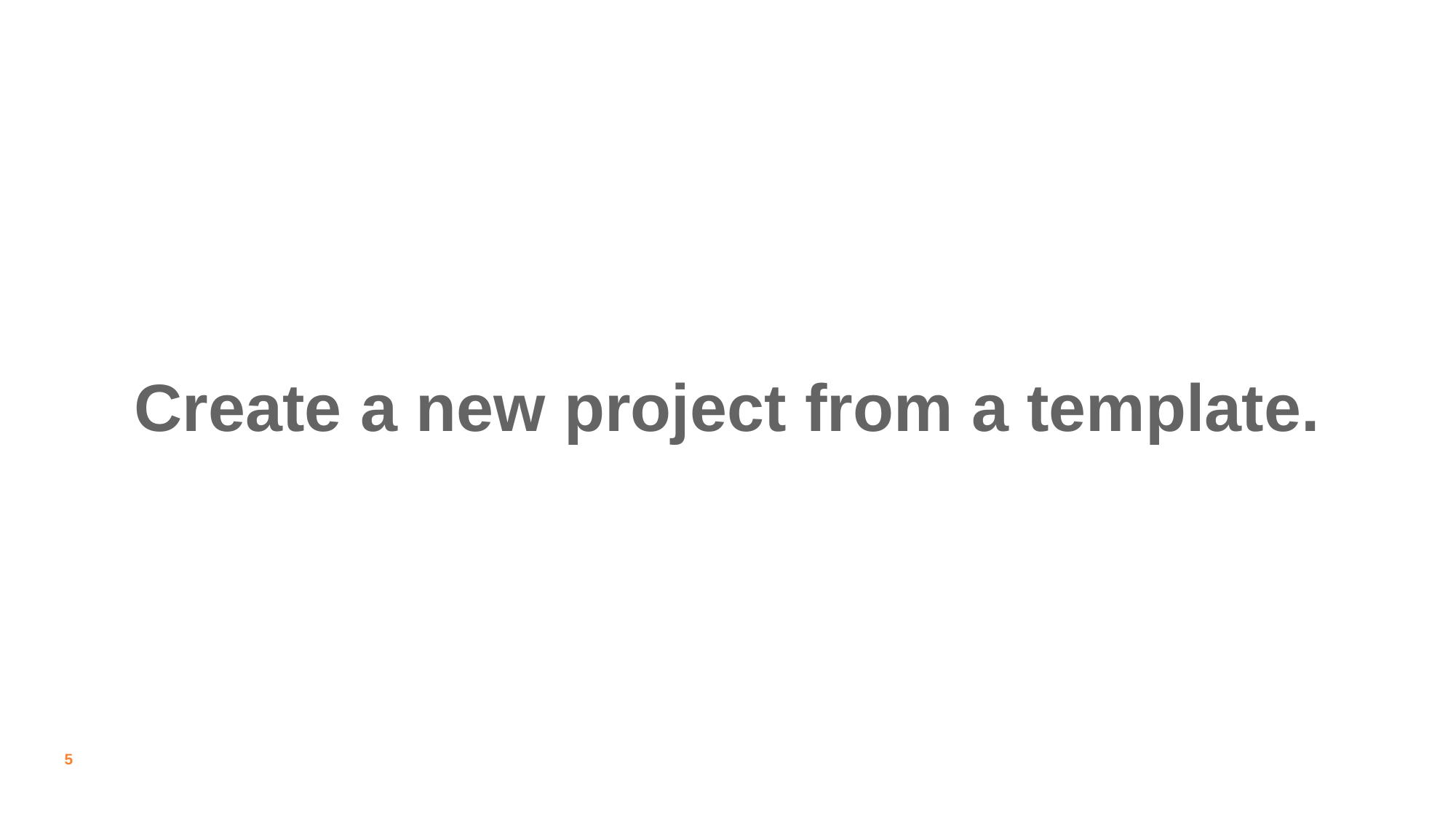

# Create a new project from a template.